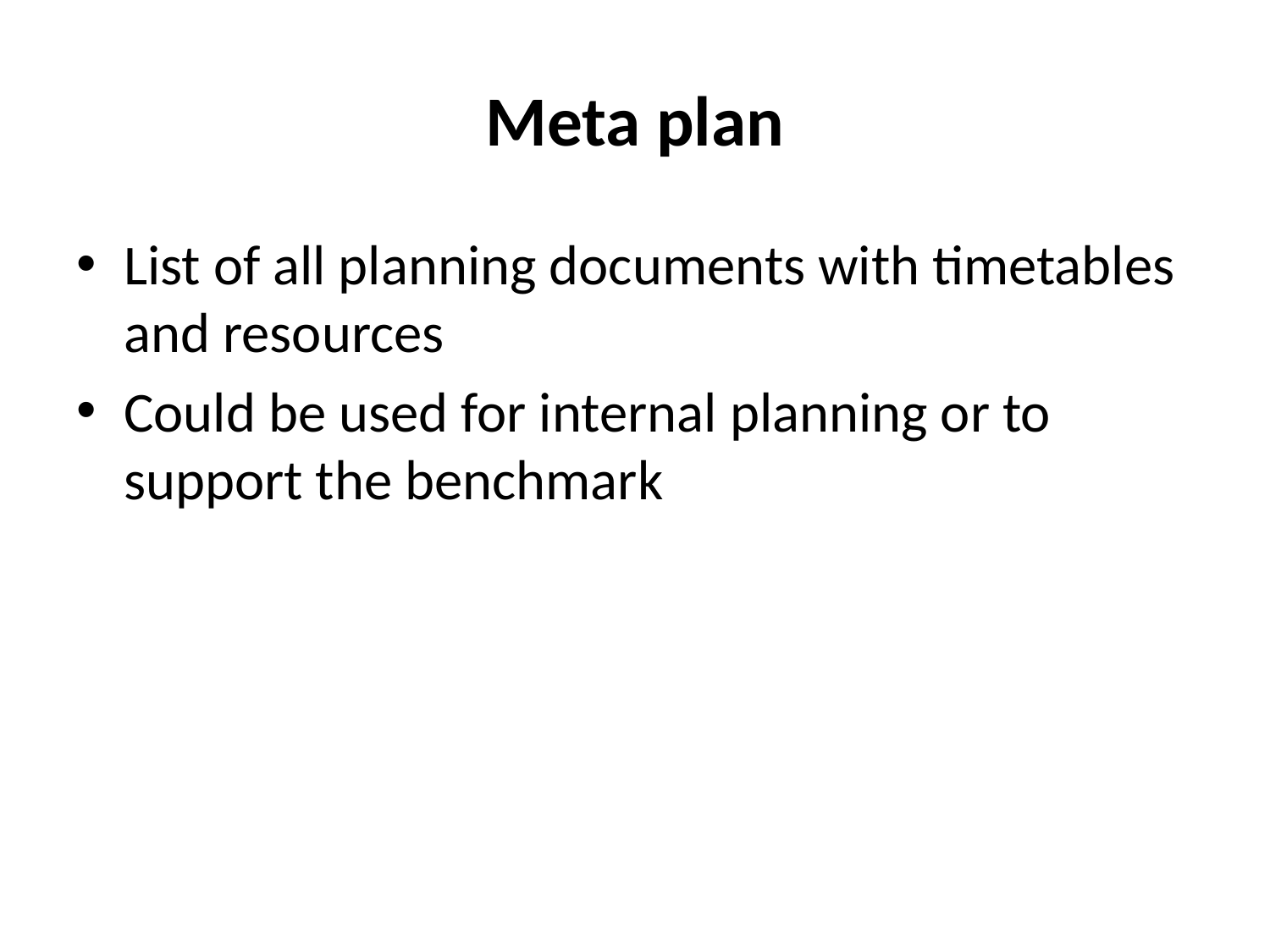

# Meta plan
List of all planning documents with timetables and resources
Could be used for internal planning or to support the benchmark